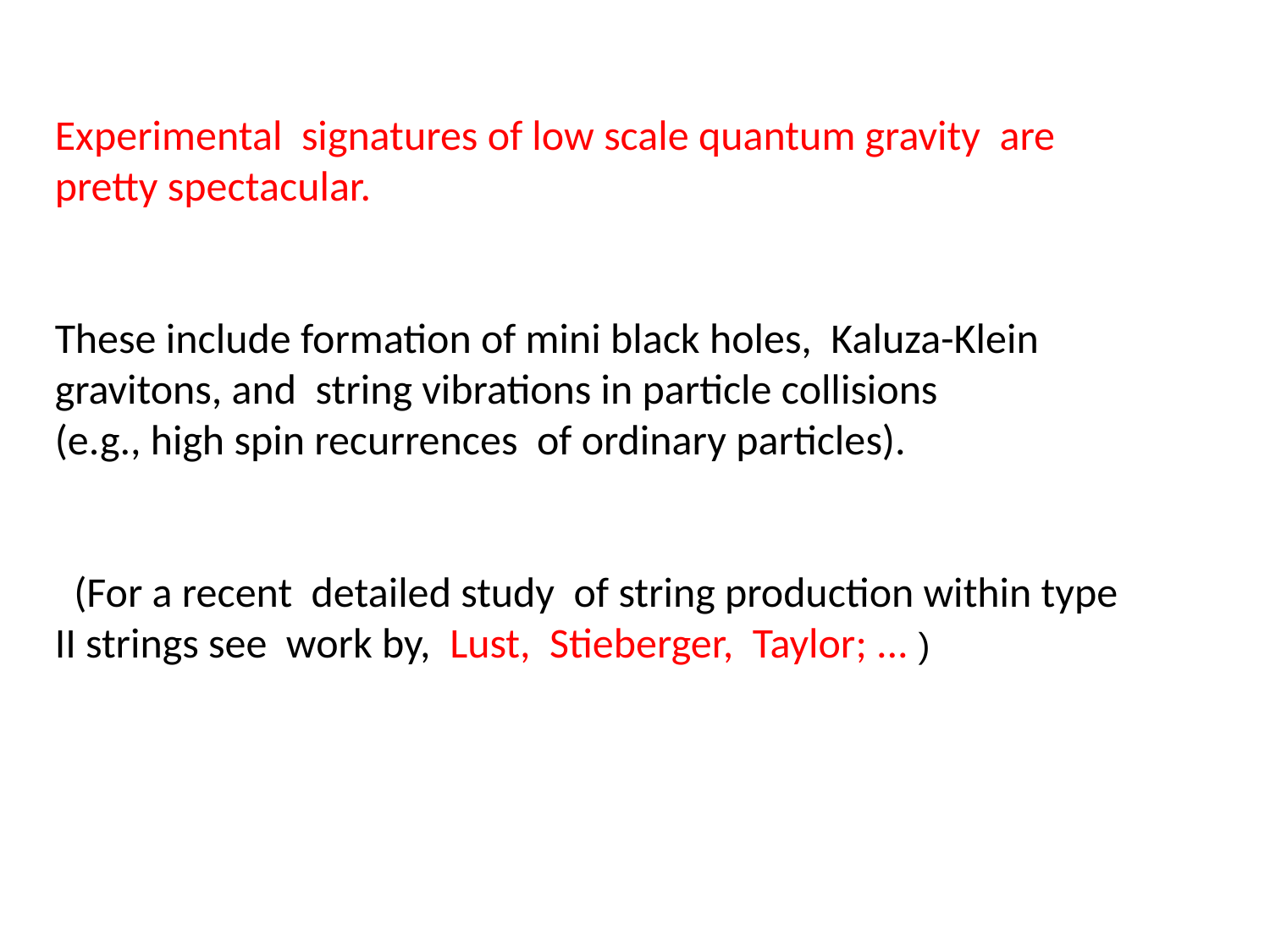

Experimental  signatures of low scale quantum gravity  are pretty spectacular.

These include formation of mini black holes,  Kaluza-Klein
gravitons, and  string vibrations in particle collisions
(e.g., high spin recurrences  of ordinary particles).

  (For a recent  detailed study  of string production within type II strings see  work by,  Lust,  Stieberger,  Taylor; ... )